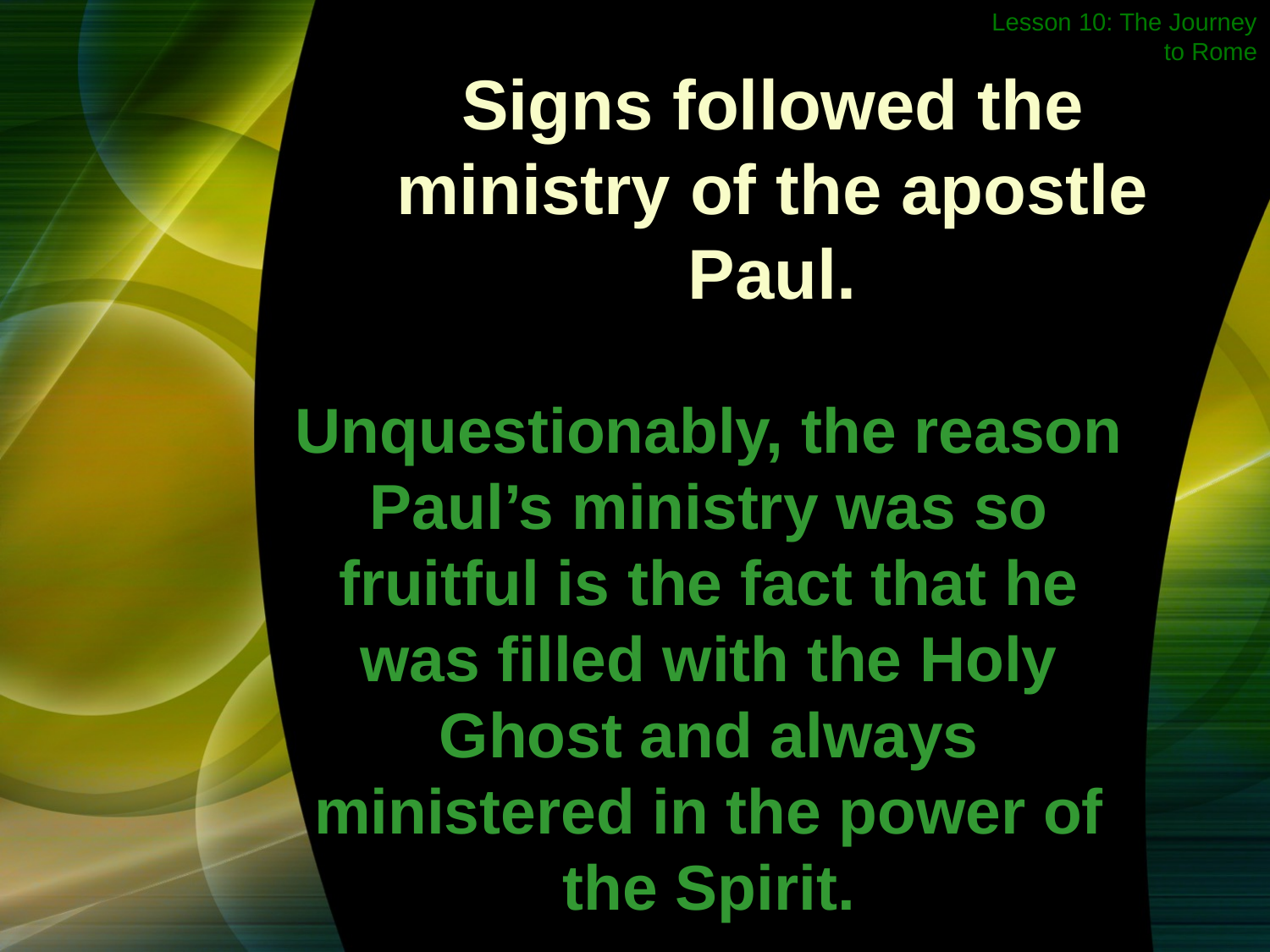

Lesson 10: The Journey to Rome
Signs followed the ministry of the apostle Paul.
Unquestionably, the reason Paul’s ministry was so fruitful is the fact that he was filled with the Holy Ghost and always ministered in the power of the Spirit.